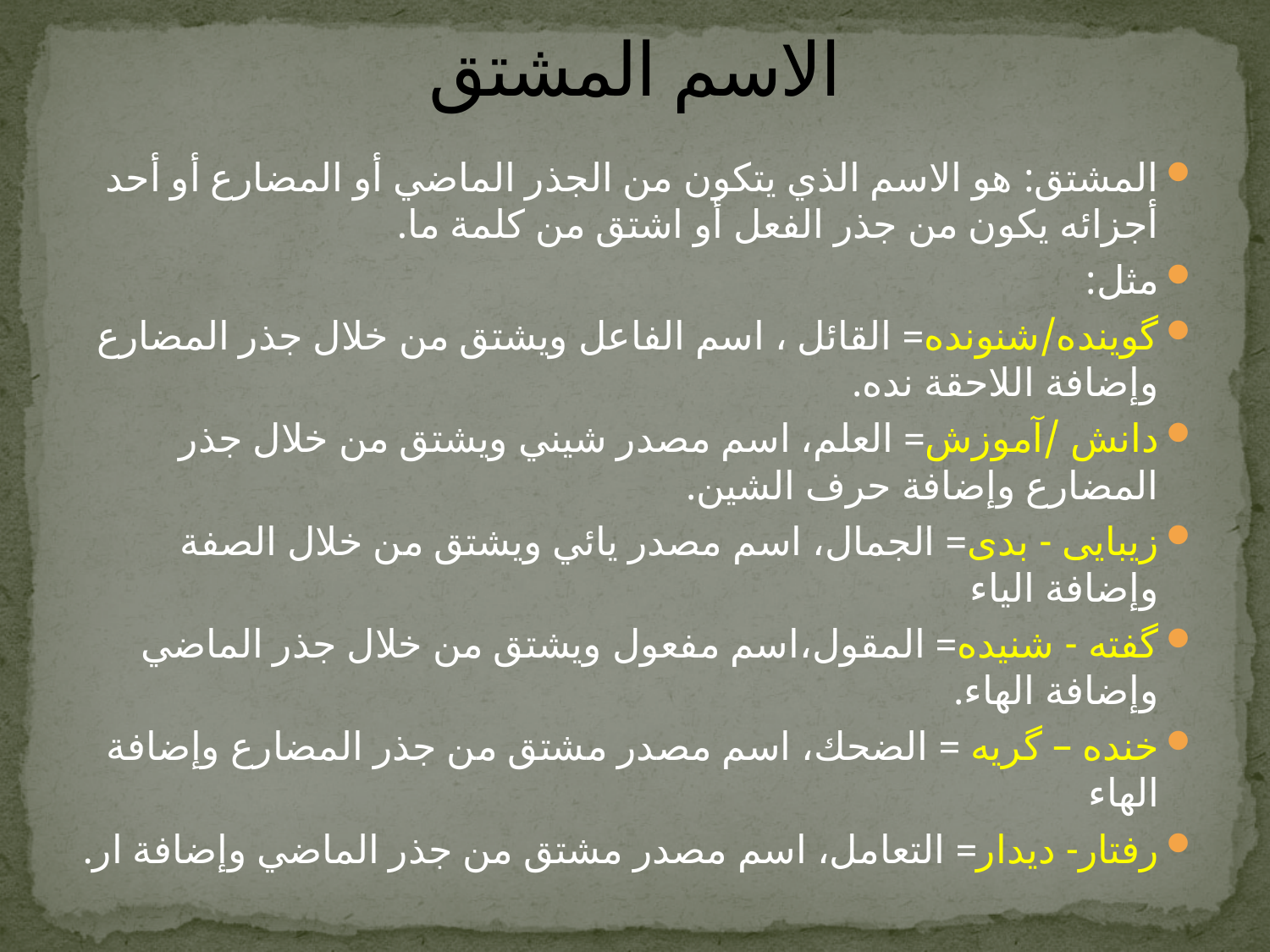

# الاسم المشتق
المشتق: هو الاسم الذي يتكون من الجذر الماضي أو المضارع أو أحد أجزائه يكون من جذر الفعل أو اشتق من كلمة ما.
مثل:
گوینده/شنونده= القائل ، اسم الفاعل ويشتق من خلال جذر المضارع وإضافة اللاحقة نده.
دانش /آموزش= العلم، اسم مصدر شيني ويشتق من خلال جذر المضارع وإضافة حرف الشين.
زیبایی - بدی= الجمال، اسم مصدر يائي ويشتق من خلال الصفة وإضافة الياء
گفته - شنیده= المقول،اسم مفعول ويشتق من خلال جذر الماضي وإضافة الهاء.
خنده – گریه = الضحك، اسم مصدر مشتق من جذر المضارع وإضافة الهاء
رفتار- ديدار= التعامل، اسم مصدر مشتق من جذر الماضي وإضافة ار.